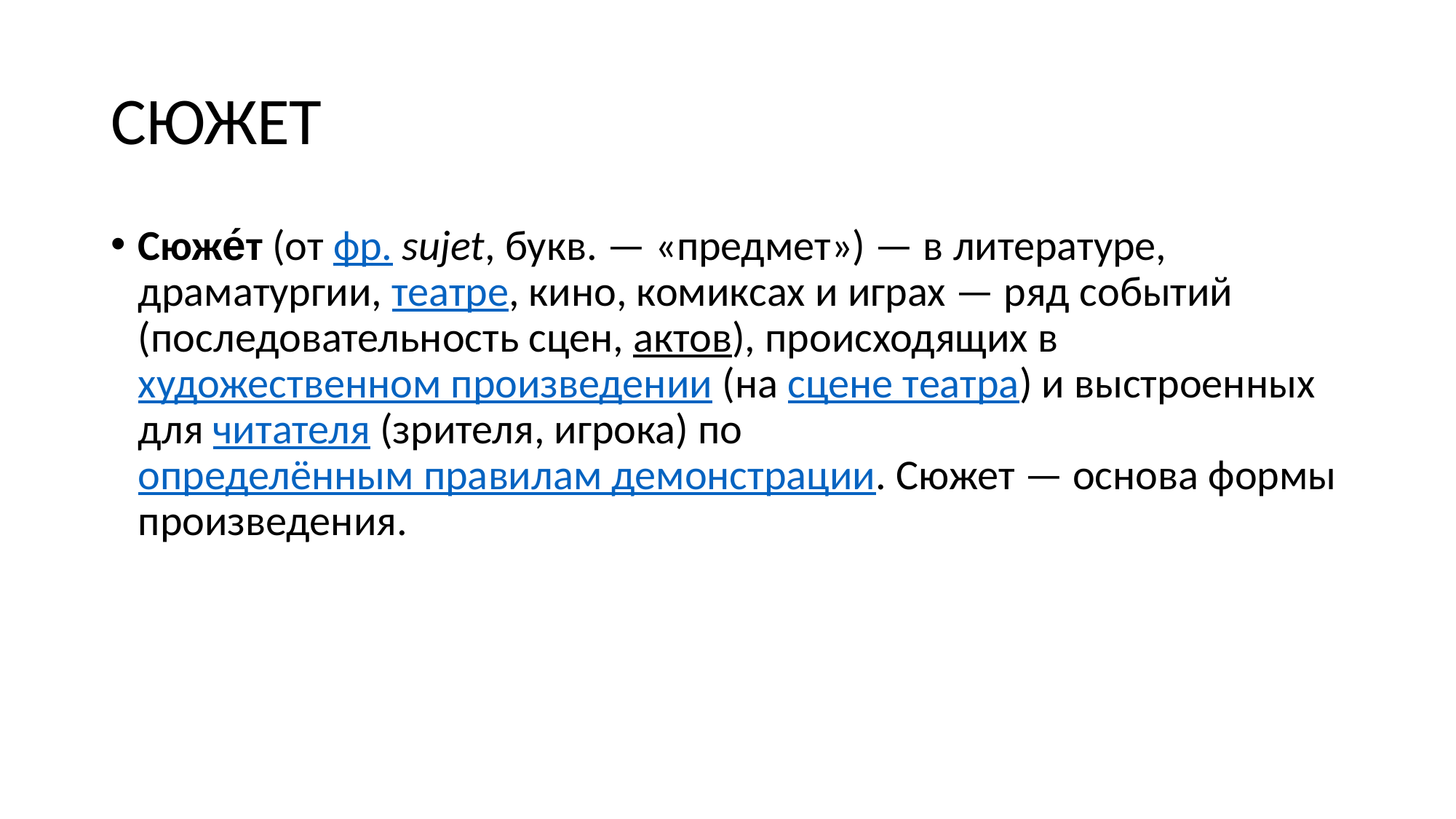

# СЮЖЕТ
Сюже́т (от фр. sujet, букв. — «предмет») — в литературе, драматургии, театре, кино, комиксах и играх — ряд событий (последовательность сцен, актов), происходящих в художественном произведении (на сцене театра) и выстроенных для читателя (зрителя, игрока) по определённым правилам демонстрации. Сюжет — основа формы произведения.